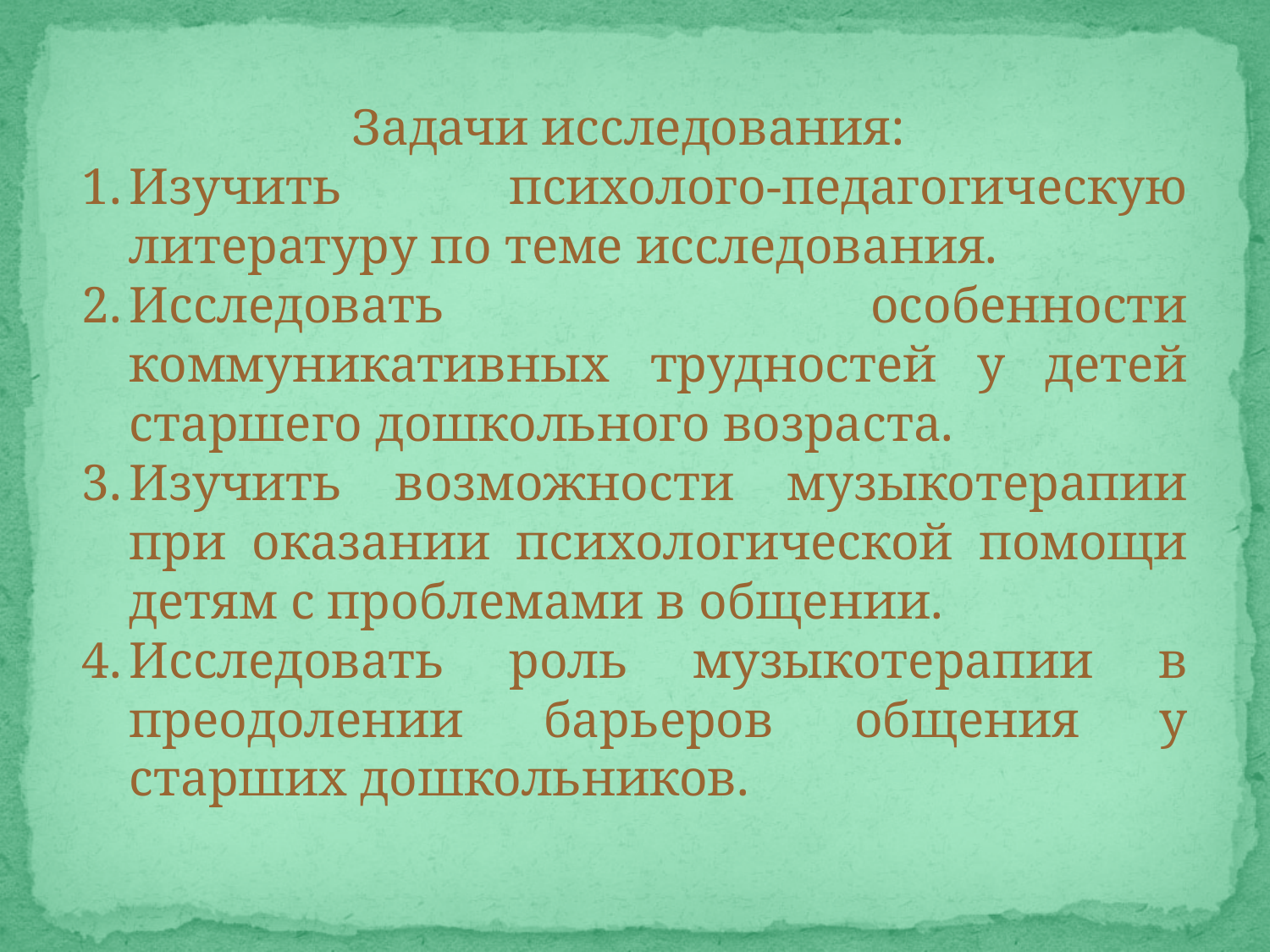

Задачи исследования:
Изучить психолого-педагогическую литературу по теме исследования.
Исследовать особенности коммуникативных трудностей у детей старшего дошкольного возраста.
Изучить возможности музыкотерапии при оказании психологической помощи детям с проблемами в общении.
Исследовать роль музыкотерапии в преодолении барьеров общения у старших дошкольников.